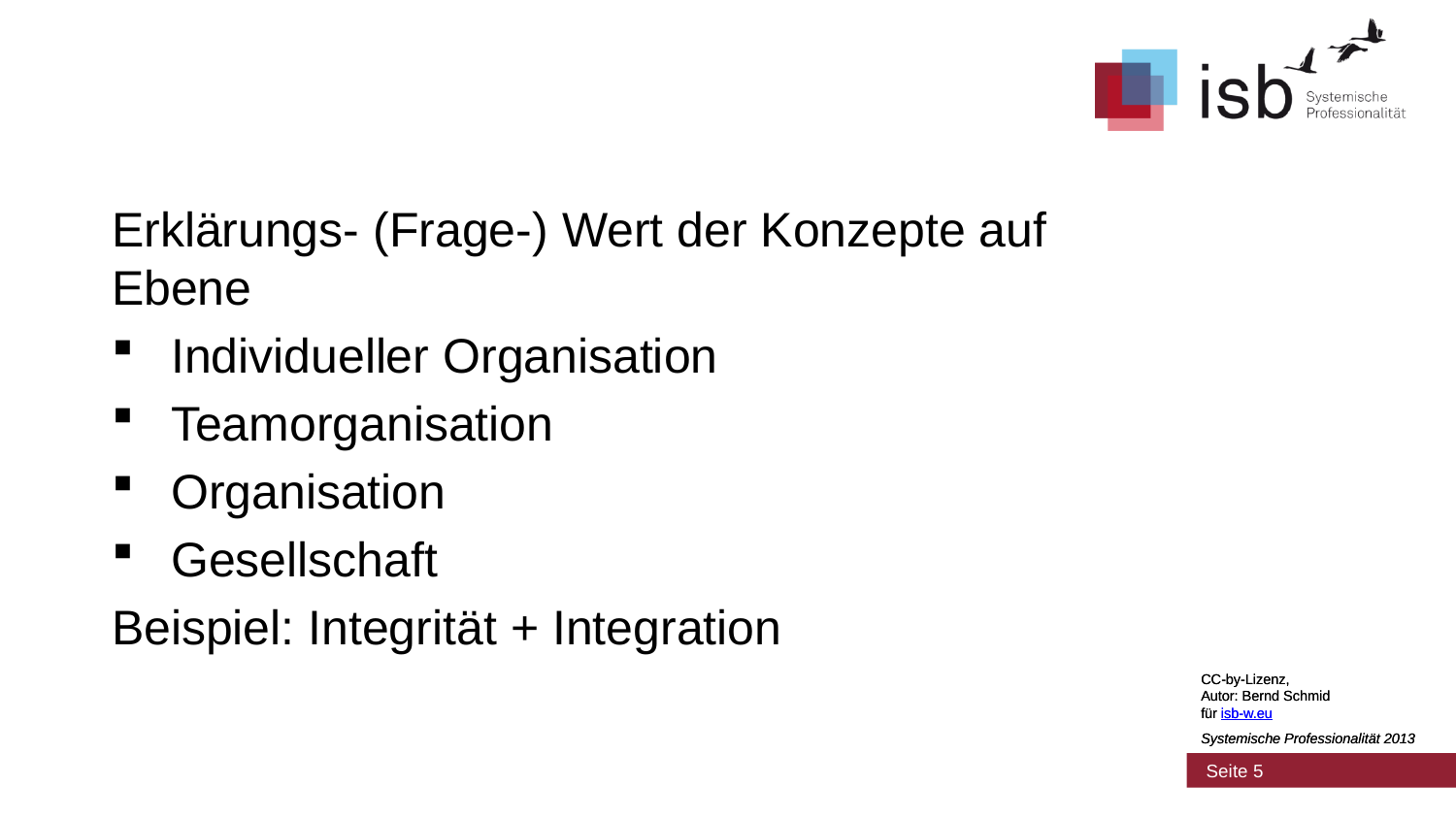

Erklärungs- (Frage-) Wert der Konzepte auf Ebene
 Individueller Organisation
 Teamorganisation
 Organisation
 Gesellschaft
Beispiel: Integrität + Integration
#

CC-by-Lizenz,
Autor: Bernd Schmid
für isb-w.eu
Systemische Professionalität 2013
 Seite 5